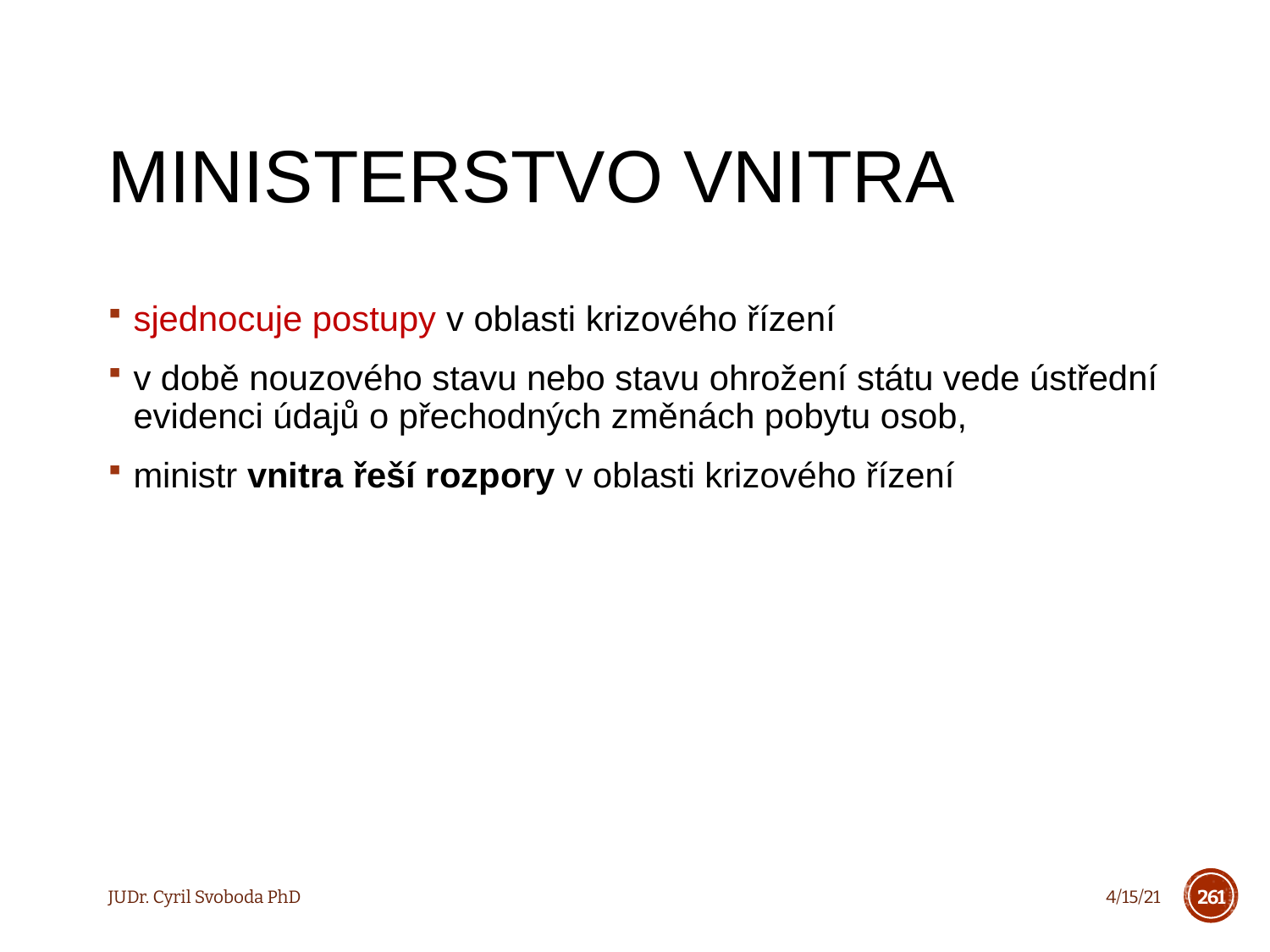

# Ministerstvo vnitra
sjednocuje postupy v oblasti krizového řízení
v době nouzového stavu nebo stavu ohrožení státu vede ústřední evidenci údajů o přechodných změnách pobytu osob,
ministr vnitra řeší rozpory v oblasti krizového řízení
JUDr. Cyril Svoboda PhD
4/15/21
261